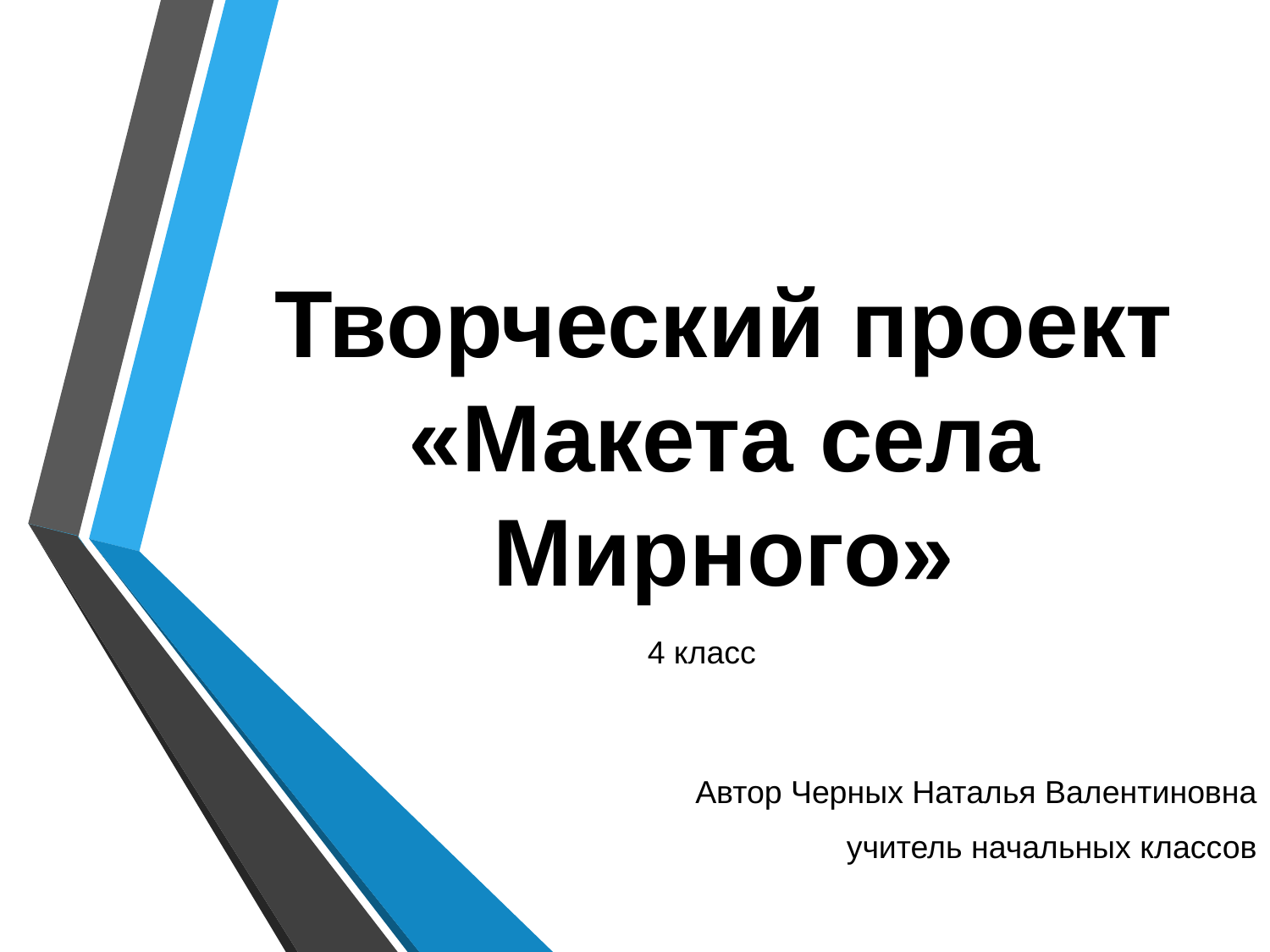

# Творческий проект «Макета села Мирного»
4 класс
Автор Черных Наталья Валентиновна
учитель начальных классов